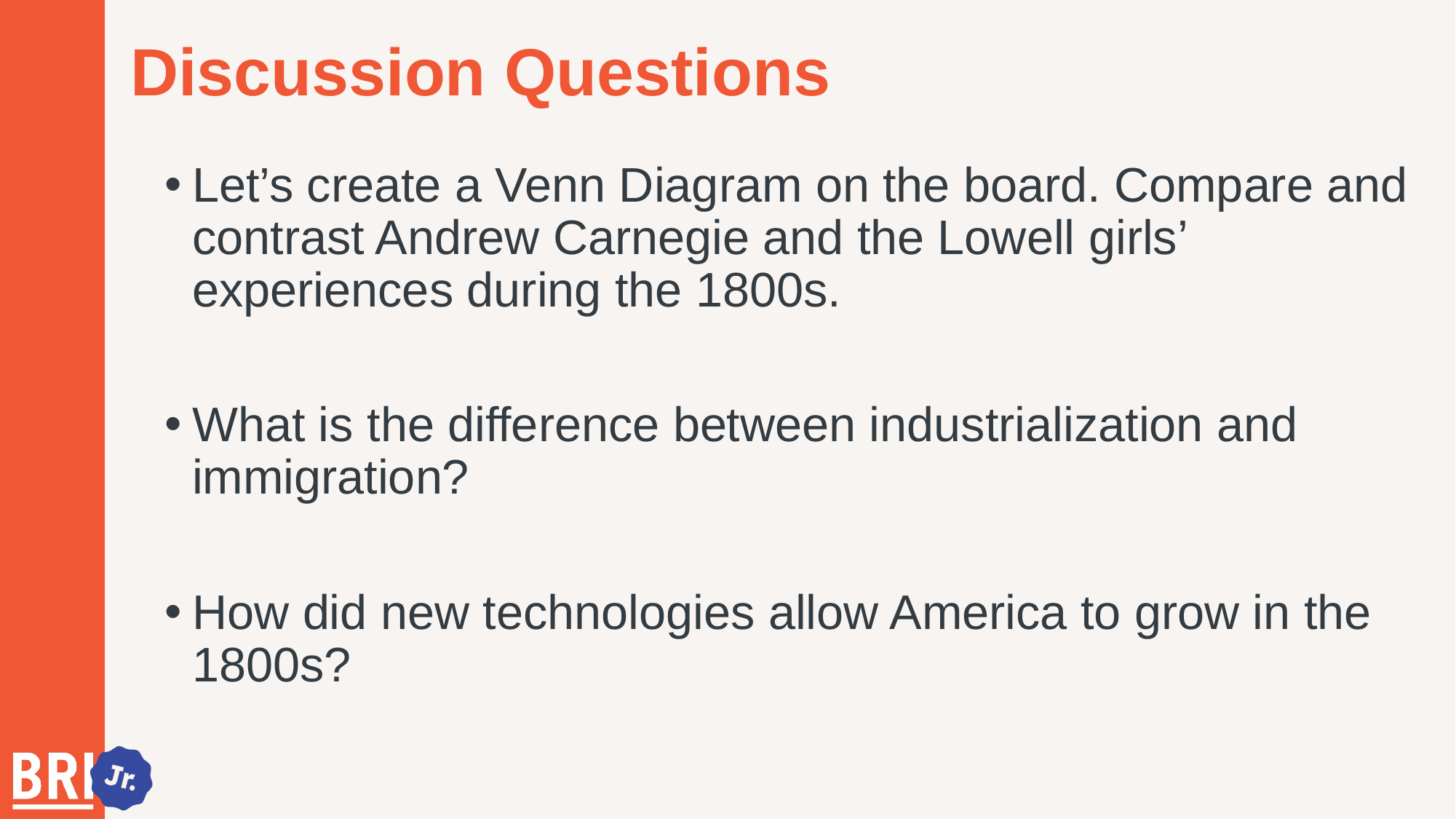

# Discussion Questions
Let’s create a Venn Diagram on the board. Compare and contrast Andrew Carnegie and the Lowell girls’ experiences during the 1800s.

What is the difference between industrialization and immigration?

How did new technologies allow America to grow in the 1800s?